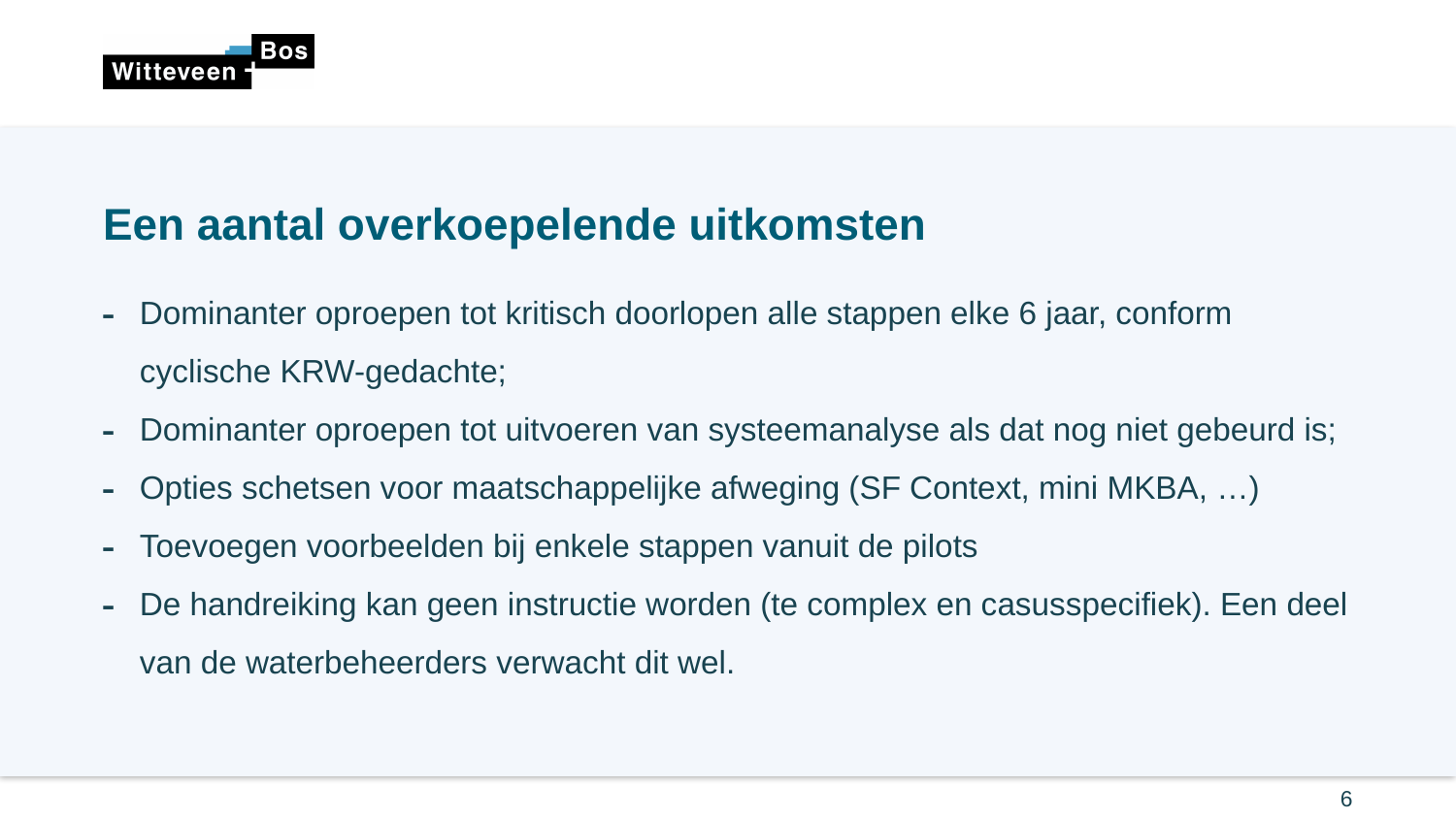

# Een aantal overkoepelende uitkomsten
Dominanter oproepen tot kritisch doorlopen alle stappen elke 6 jaar, conform cyclische KRW-gedachte;
Dominanter oproepen tot uitvoeren van systeemanalyse als dat nog niet gebeurd is;
Opties schetsen voor maatschappelijke afweging (SF Context, mini MKBA, …)
Toevoegen voorbeelden bij enkele stappen vanuit de pilots
De handreiking kan geen instructie worden (te complex en casusspecifiek). Een deel van de waterbeheerders verwacht dit wel.

6